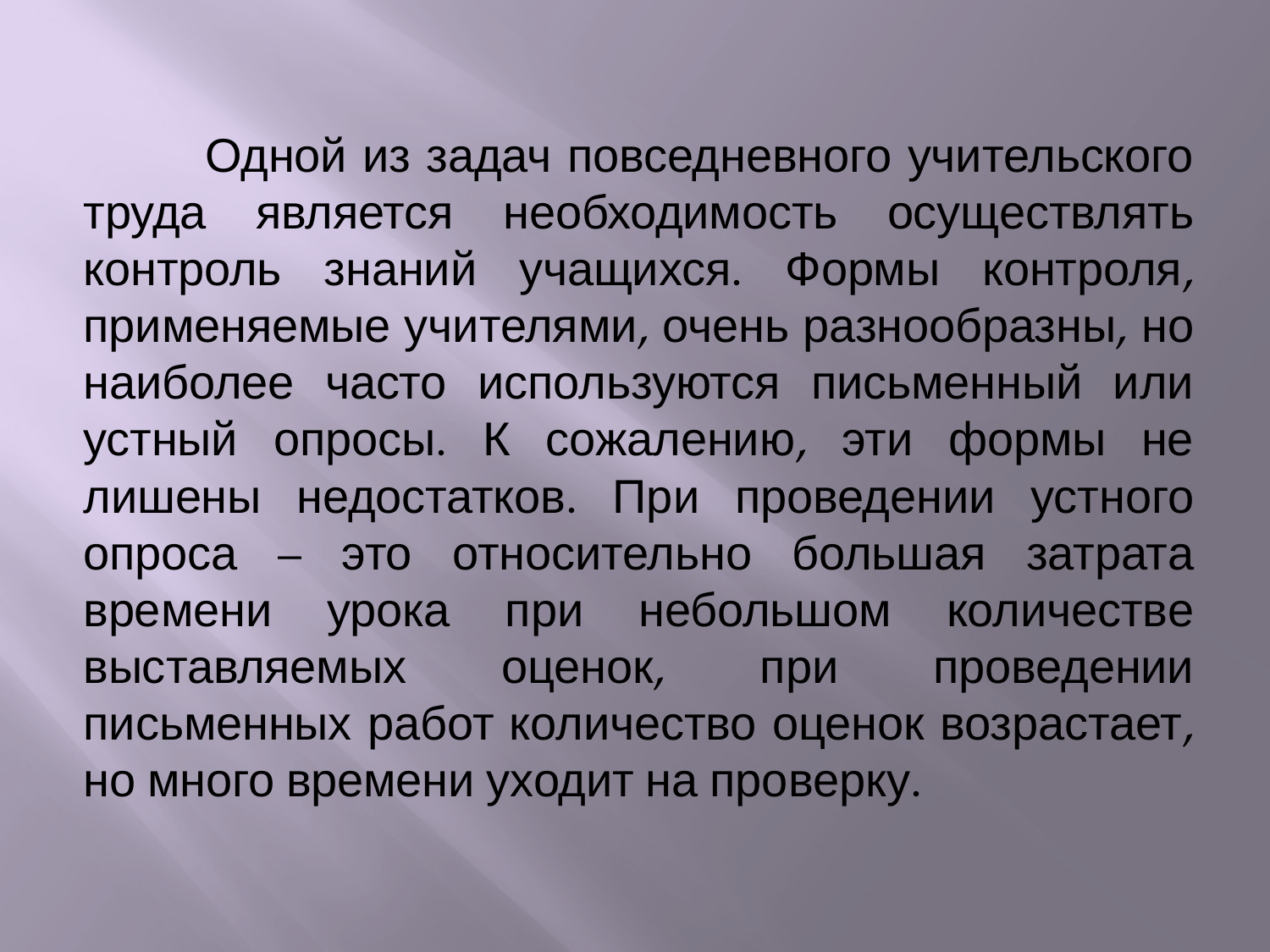

Одной из задач повседневного учительского труда является необходимость осуществлять контроль знаний учащихся. Формы контроля, применяемые учителями, очень разнообразны, но наиболее часто используются письменный или устный опросы. К сожалению, эти формы не лишены недостатков. При проведении устного опроса – это относительно большая затрата времени урока при небольшом количестве выставляемых оценок, при проведении письменных работ количество оценок возрастает, но много времени уходит на проверку.